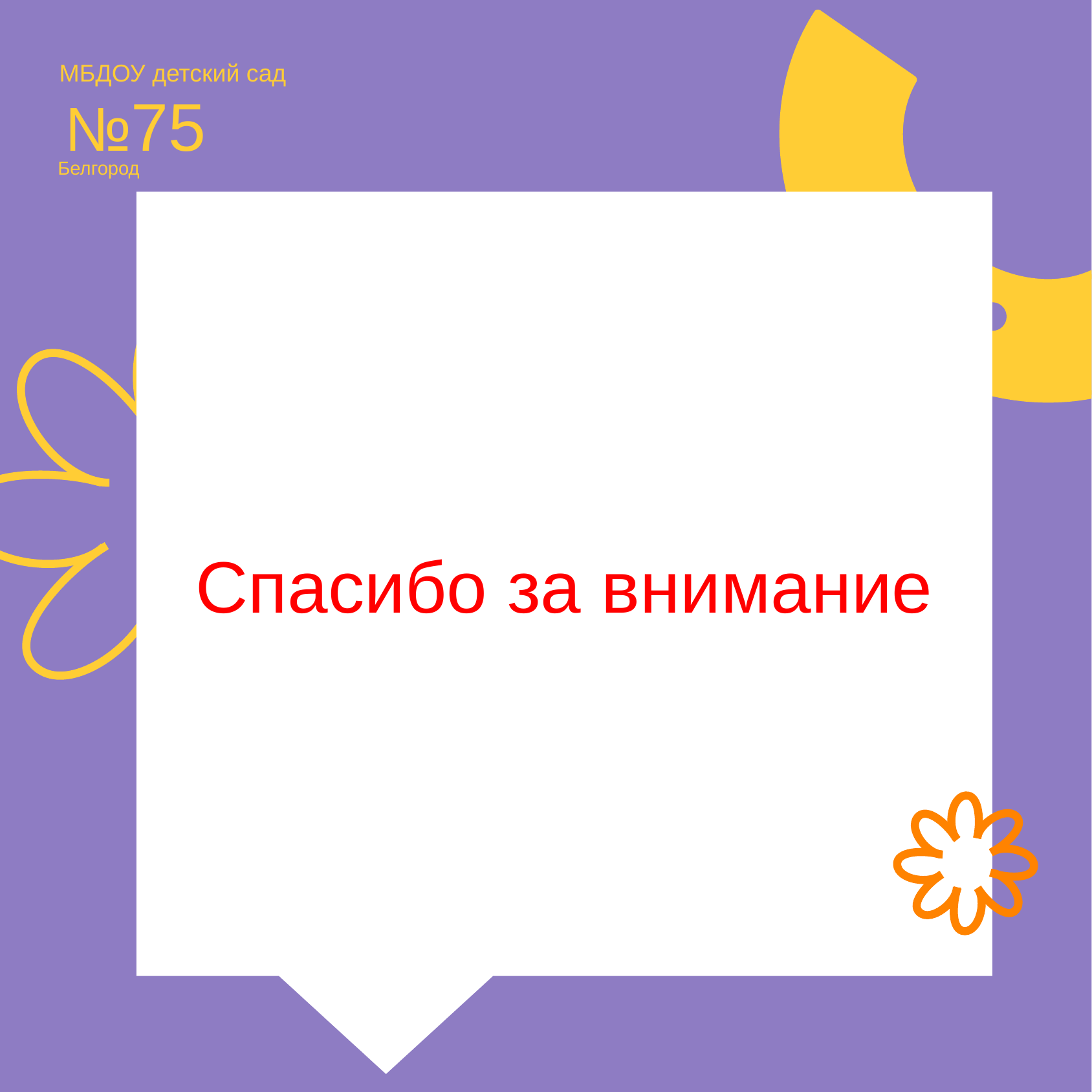

МБДОУ детский сад
№75
Белгород
Спасибо за внимание

Имя Фамилия